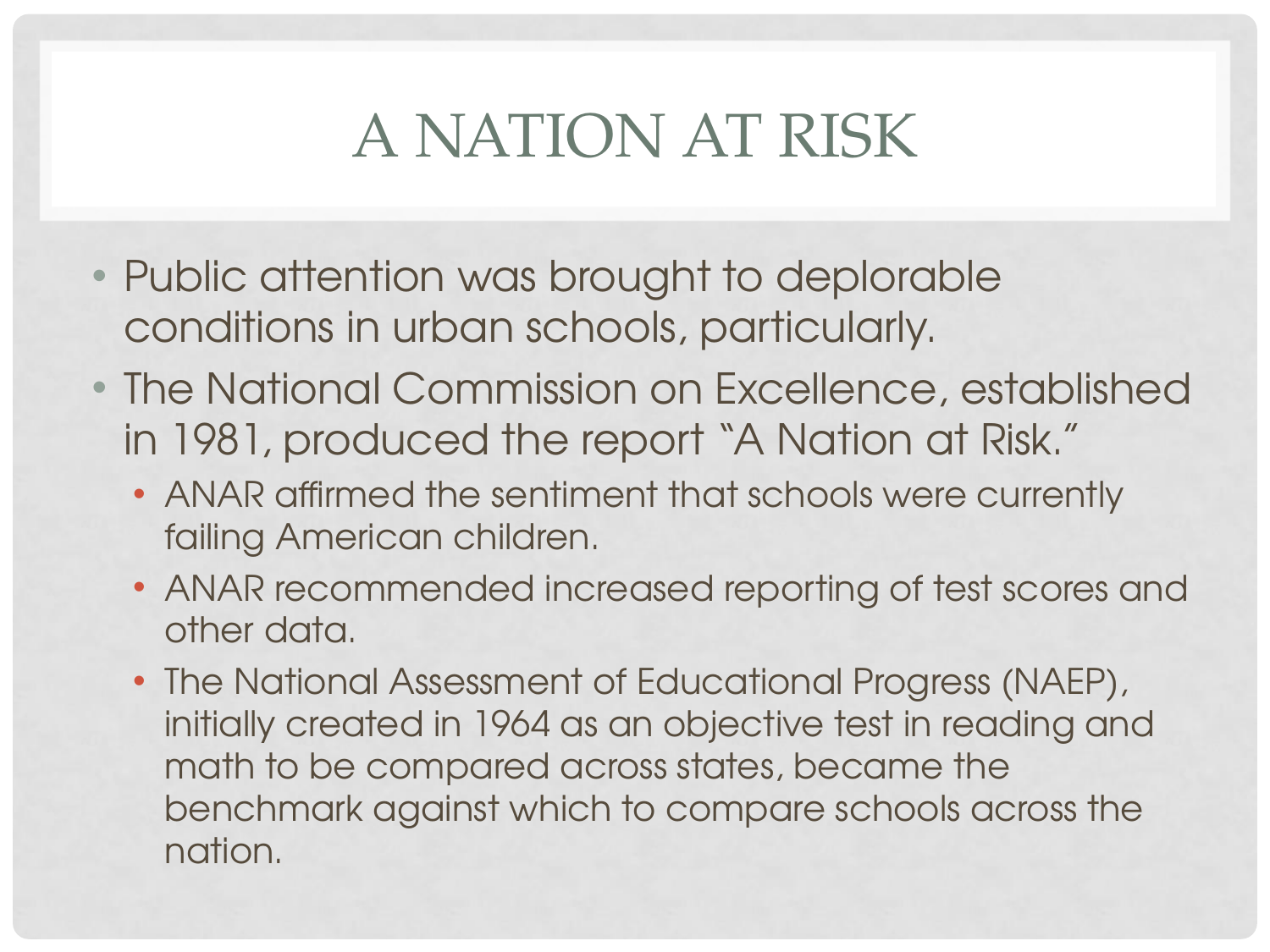

# A NATION AT RISK
Public attention was brought to deplorable conditions in urban schools, particularly.
The National Commission on Excellence, established in 1981, produced the report “A Nation at Risk.”
ANAR affirmed the sentiment that schools were currently failing American children.
ANAR recommended increased reporting of test scores and other data.
The National Assessment of Educational Progress (NAEP), initially created in 1964 as an objective test in reading and math to be compared across states, became the benchmark against which to compare schools across the nation.